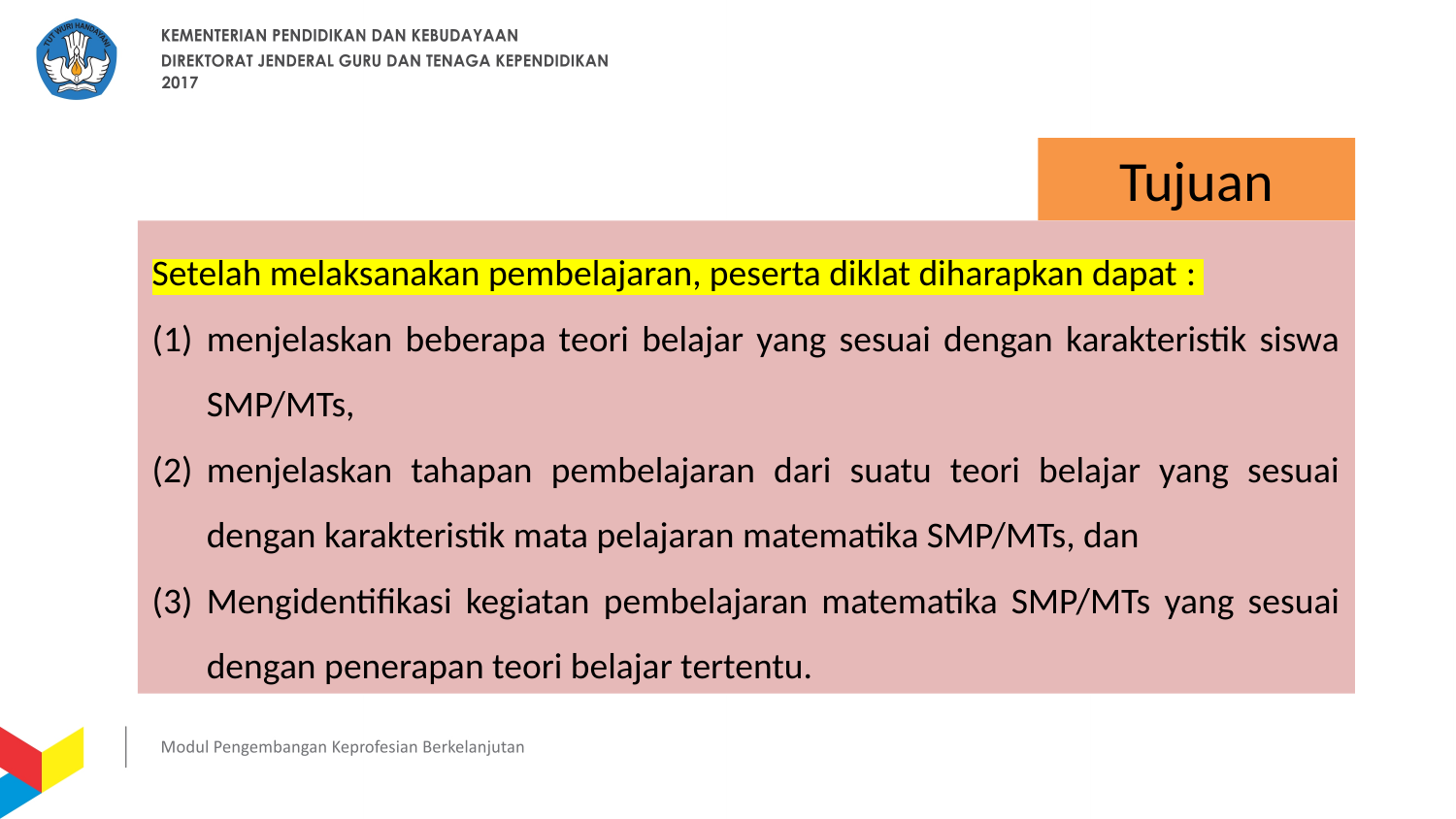

Tujuan
Setelah melaksanakan pembelajaran, peserta diklat diharapkan dapat :
menjelaskan beberapa teori belajar yang sesuai dengan karakteristik siswa SMP/MTs,
menjelaskan tahapan pembelajaran dari suatu teori belajar yang sesuai dengan karakteristik mata pelajaran matematika SMP/MTs, dan
Mengidentifikasi kegiatan pembelajaran matematika SMP/MTs yang sesuai dengan penerapan teori belajar tertentu.